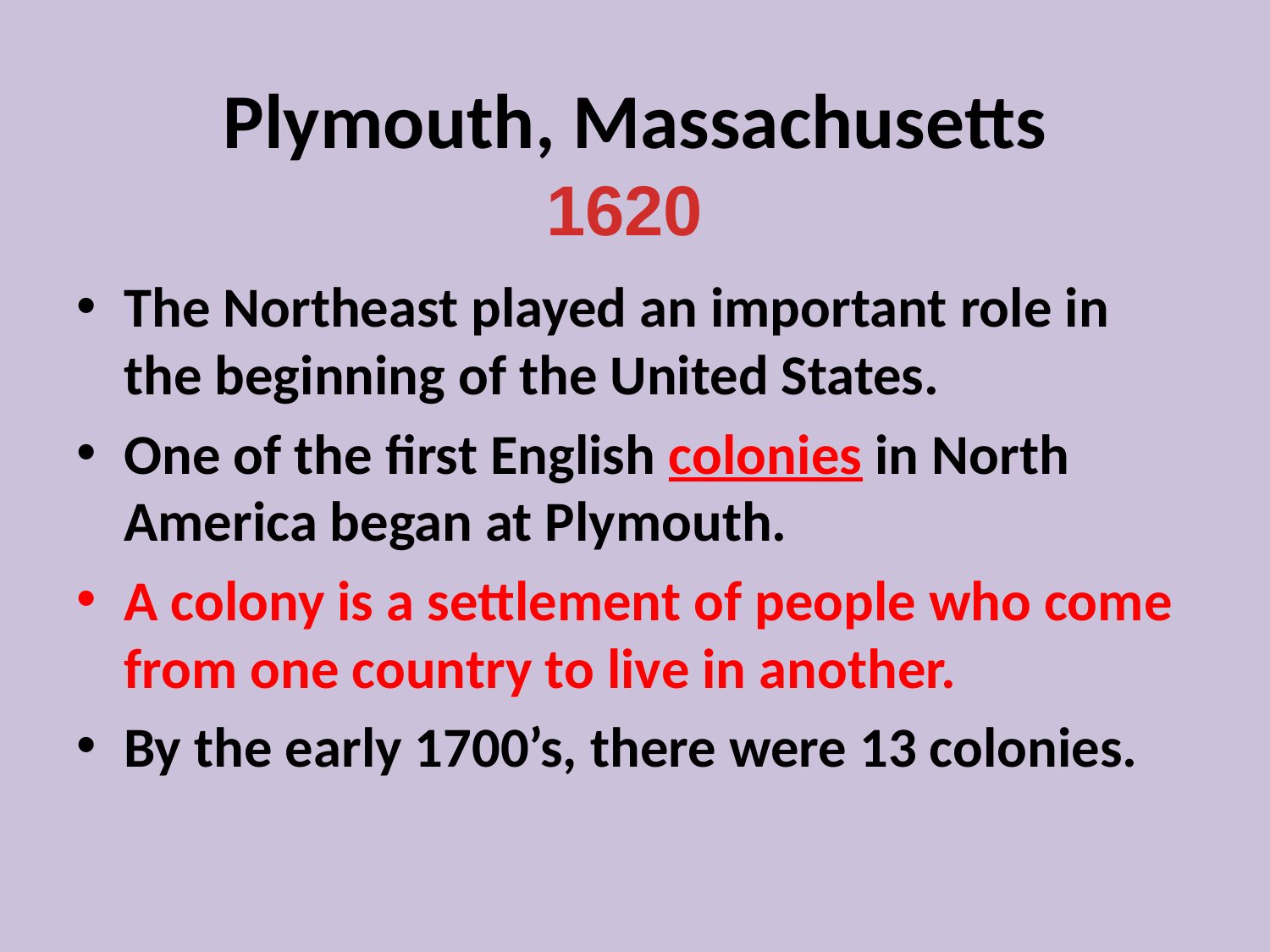

# Plymouth, Massachusetts
1620
The Northeast played an important role in the beginning of the United States.
One of the first English colonies in North America began at Plymouth.
A colony is a settlement of people who come from one country to live in another.
By the early 1700’s, there were 13 colonies.